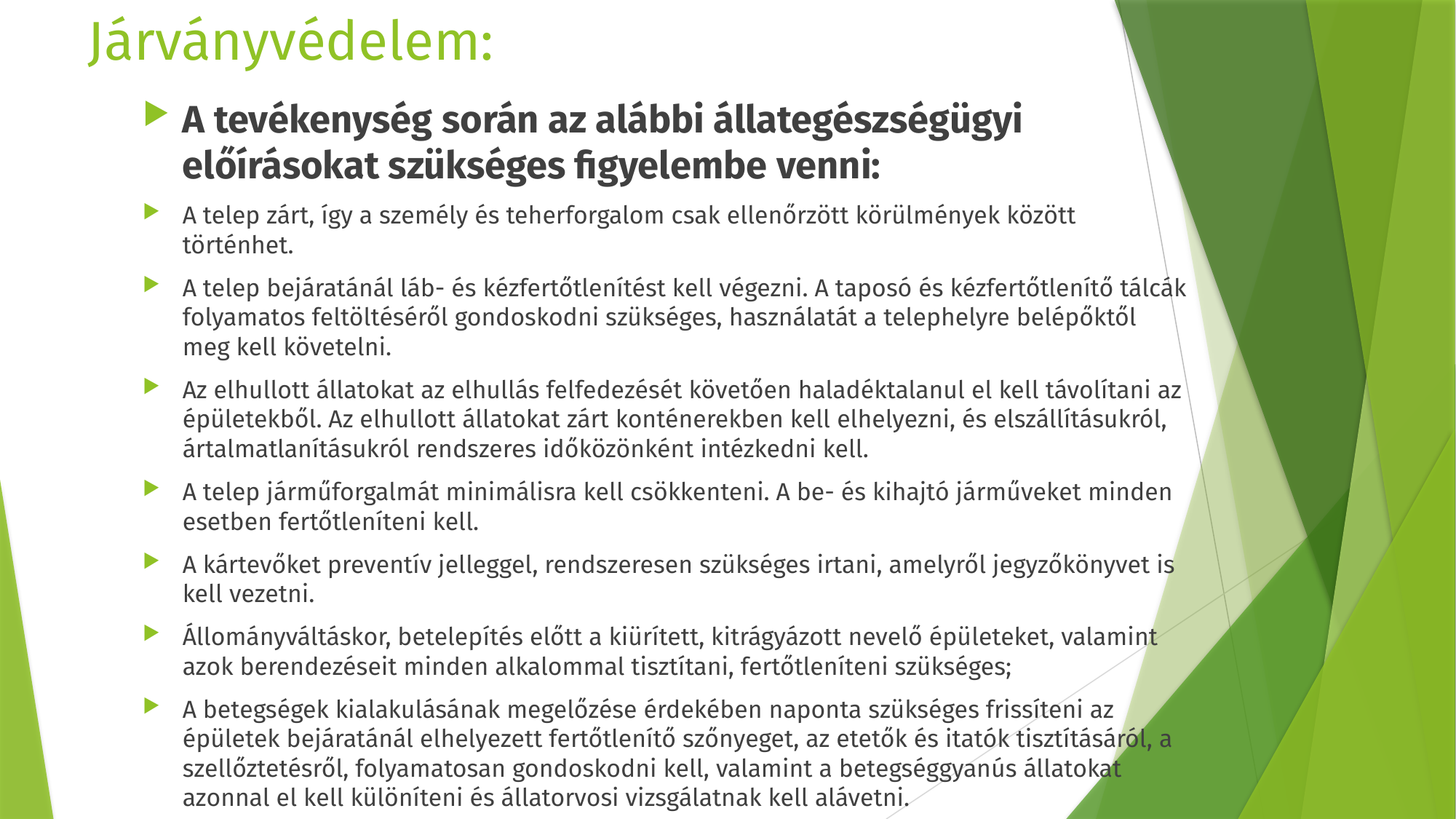

# Járványvédelem:
A tevékenység során az alábbi állategészségügyi előírásokat szükséges figyelembe venni:
A telep zárt, így a személy és teherforgalom csak ellenőrzött körülmények között történhet.
A telep bejáratánál láb- és kézfertőtlenítést kell végezni. A taposó és kézfertőtlenítő tálcák folyamatos feltöltéséről gondoskodni szükséges, használatát a telephelyre belépőktől meg kell követelni.
Az elhullott állatokat az elhullás felfedezését követően haladéktalanul el kell távolítani az épületekből. Az elhullott állatokat zárt konténerekben kell elhelyezni, és elszállításukról, ártalmatlanításukról rendszeres időközönként intézkedni kell.
A telep járműforgalmát minimálisra kell csökkenteni. A be- és kihajtó járműveket minden esetben fertőtleníteni kell.
A kártevőket preventív jelleggel, rendszeresen szükséges irtani, amelyről jegyzőkönyvet is kell vezetni.
Állományváltáskor, betelepítés előtt a kiürített, kitrágyázott nevelő épületeket, valamint azok berendezéseit minden alkalommal tisztítani, fertőtleníteni szükséges;
A betegségek kialakulásának megelőzése érdekében naponta szükséges frissíteni az épületek bejáratánál elhelyezett fertőtlenítő szőnyeget, az etetők és itatók tisztításáról, a szellőztetésről, folyamatosan gondoskodni kell, valamint a betegséggyanús állatokat azonnal el kell különíteni és állatorvosi vizsgálatnak kell alávetni.